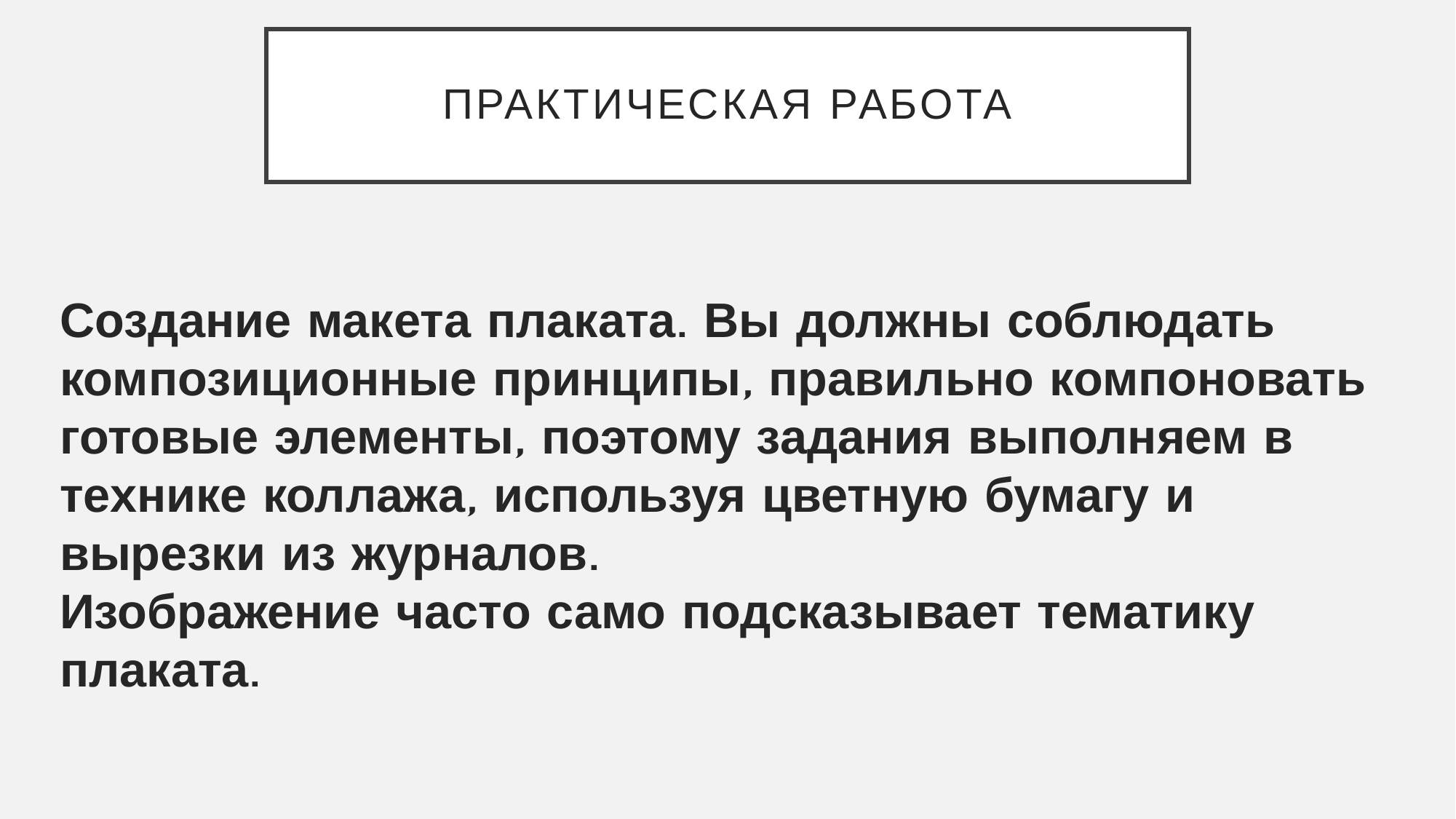

# Практическая работа
Создание макета плаката. Вы должны соблюдать композиционные принципы, правильно компоновать готовые элементы, поэтому задания выполняем в технике коллажа, используя цветную бумагу и вырезки из журналов.
Изображение часто само подсказывает тематику плаката.